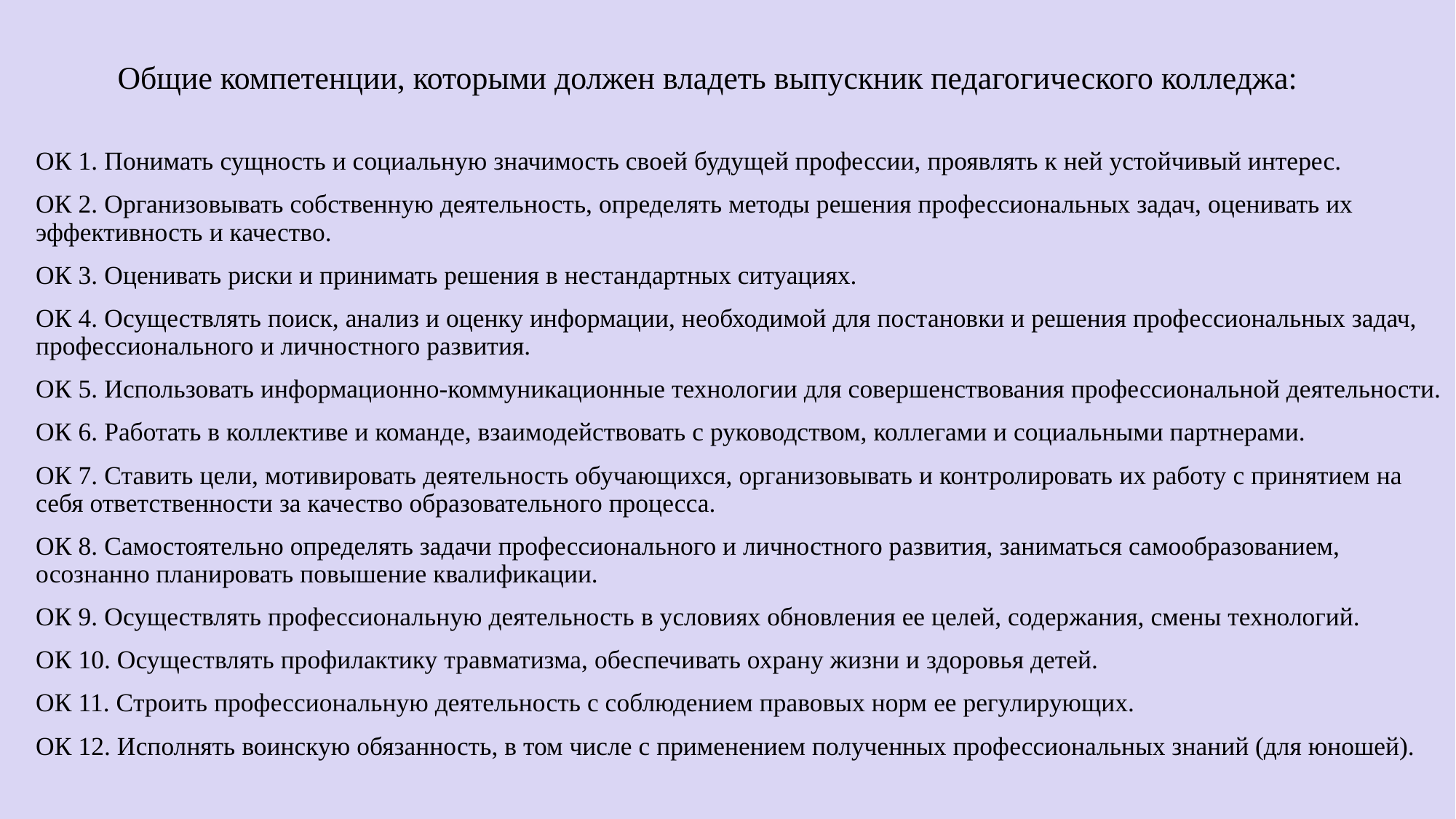

# Общие компетенции, которыми должен владеть выпускник педагогического колледжа:
ОК 1. Понимать сущность и социальную значимость своей будущей профессии, проявлять к ней устойчивый интерес.
ОК 2. Организовывать собственную деятельность, определять методы решения профессиональных задач, оценивать их эффективность и качество.
ОК 3. Оценивать риски и принимать решения в нестандартных ситуациях.
ОК 4. Осуществлять поиск, анализ и оценку информации, необходимой для постановки и решения профессиональных задач, профессионального и личностного развития.
ОК 5. Использовать информационно-коммуникационные технологии для совершенствования профессиональной деятельности.
ОК 6. Работать в коллективе и команде, взаимодействовать с руководством, коллегами и социальными партнерами.
ОК 7. Ставить цели, мотивировать деятельность обучающихся, организовывать и контролировать их работу с принятием на себя ответственности за качество образовательного процесса.
ОК 8. Самостоятельно определять задачи профессионального и личностного развития, заниматься самообразованием, осознанно планировать повышение квалификации.
ОК 9. Осуществлять профессиональную деятельность в условиях обновления ее целей, содержания, смены технологий.
ОК 10. Осуществлять профилактику травматизма, обеспечивать охрану жизни и здоровья детей.
ОК 11. Строить профессиональную деятельность с соблюдением правовых норм ее регулирующих.
ОК 12. Исполнять воинскую обязанность, в том числе с применением полученных профессиональных знаний (для юношей).